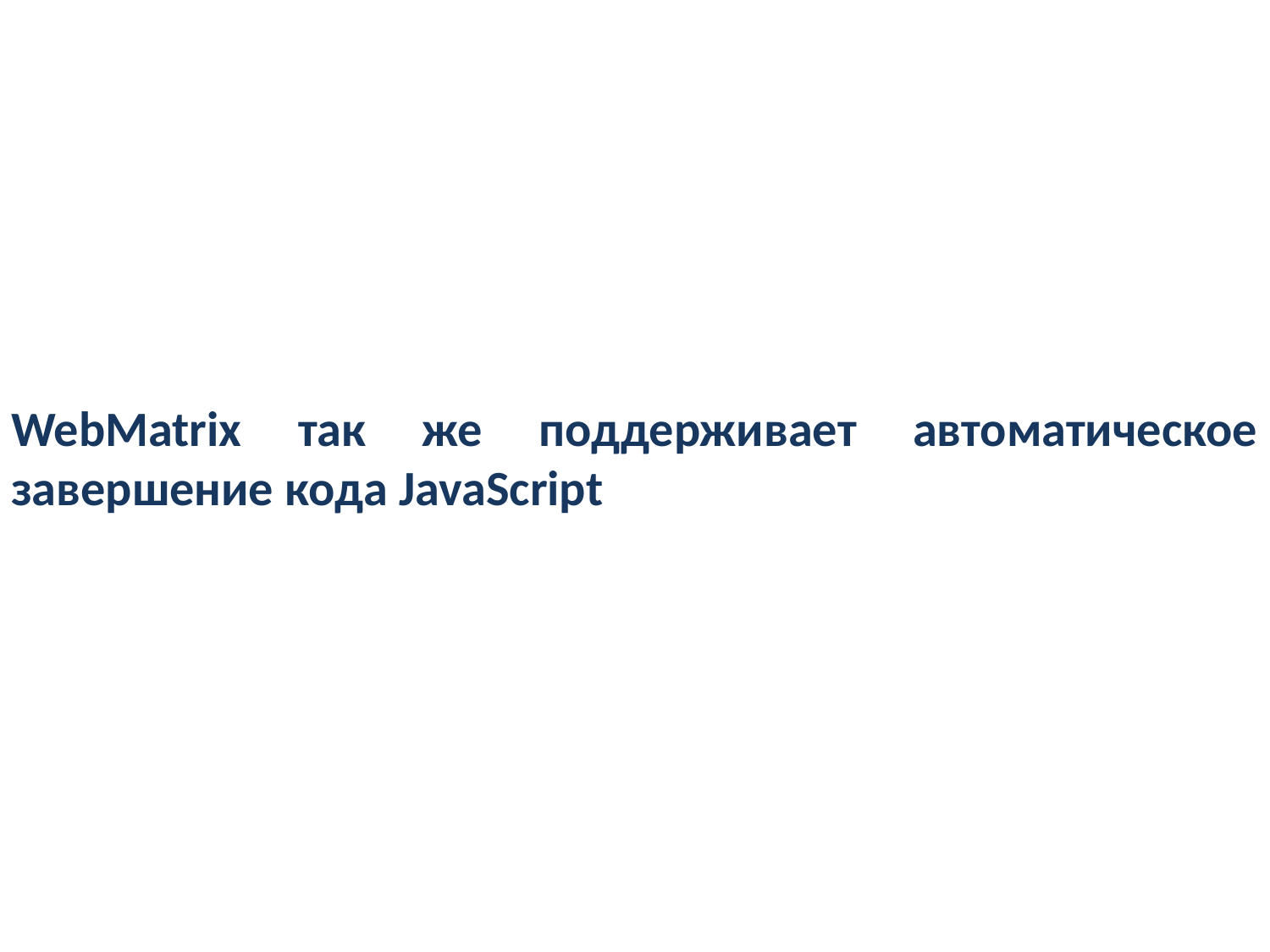

WebMatrix так же поддерживает автоматическое завершение кода JavaScript